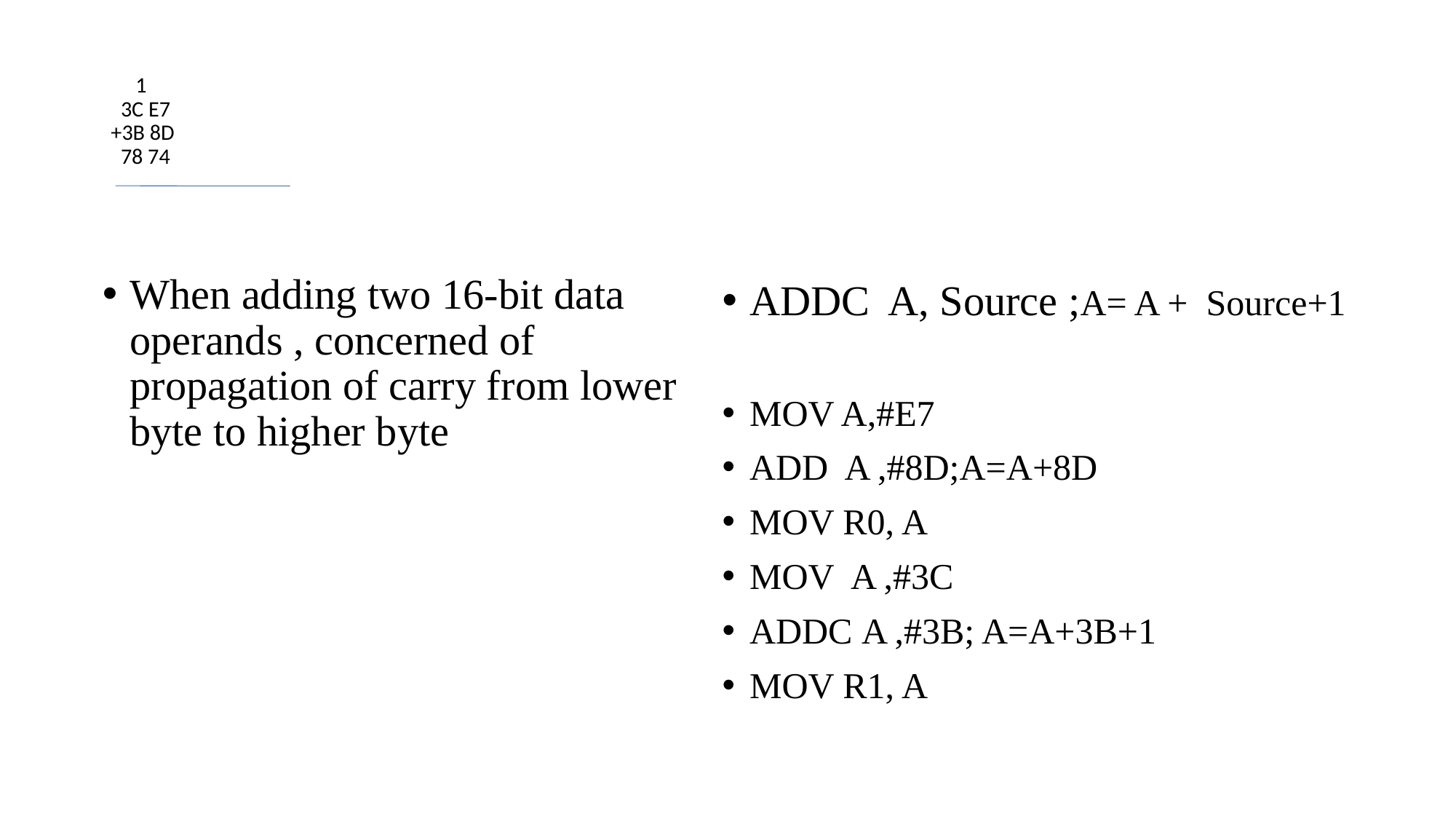

# 1   3C E7 +3B 8D   78 74
When adding two 16-bit data operands , concerned of propagation of carry from lower byte to higher byte
ADDC  A, Source ;A= A +  Source+1

MOV A,#E7
ADD  A ,#8D;A=A+8D
MOV R0, A
MOV  A ,#3C
ADDC A ,#3B; A=A+3B+1
MOV R1, A